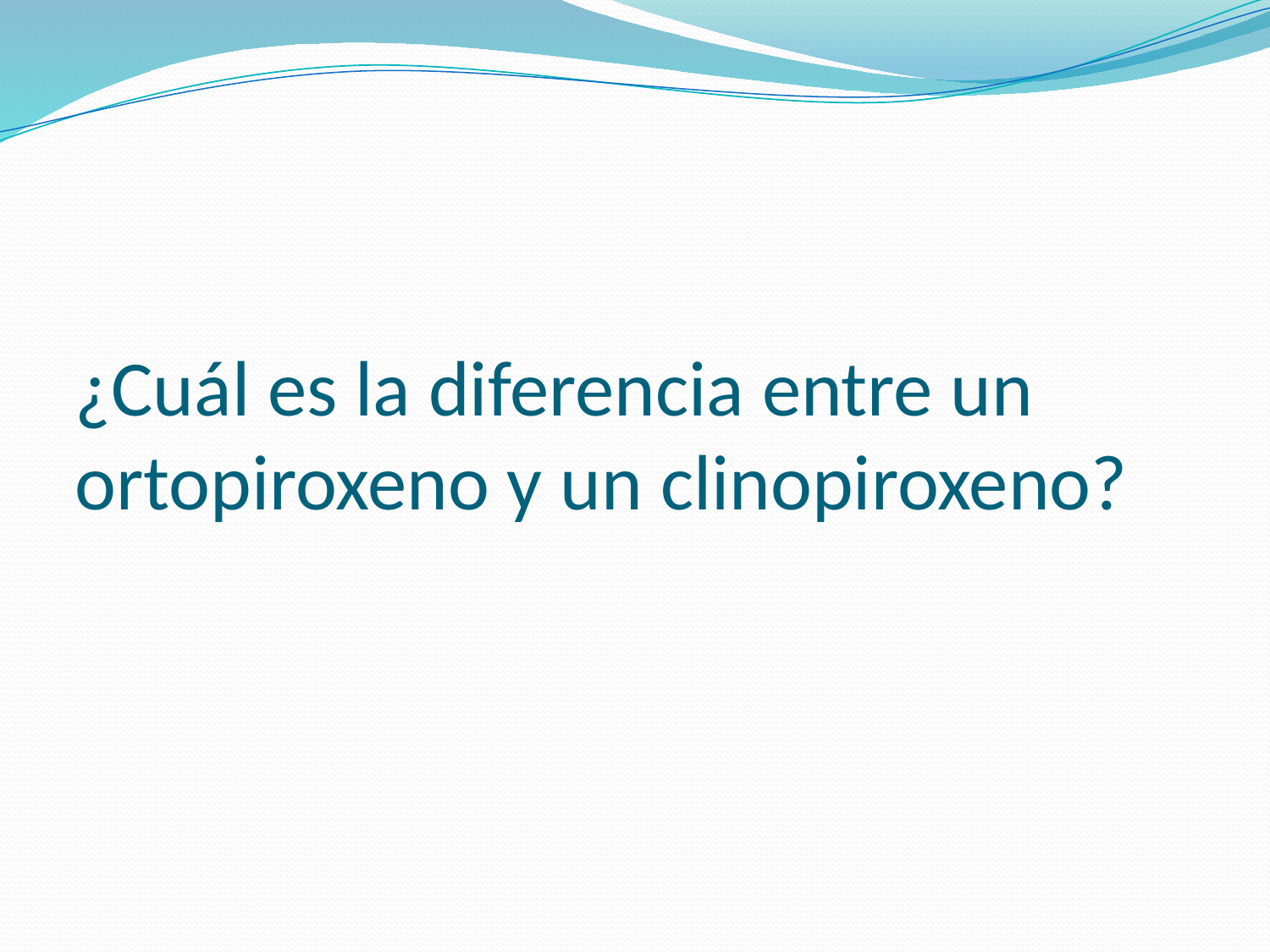

# ¿Cuál es la diferencia entre un ortopiroxeno y un clinopiroxeno?